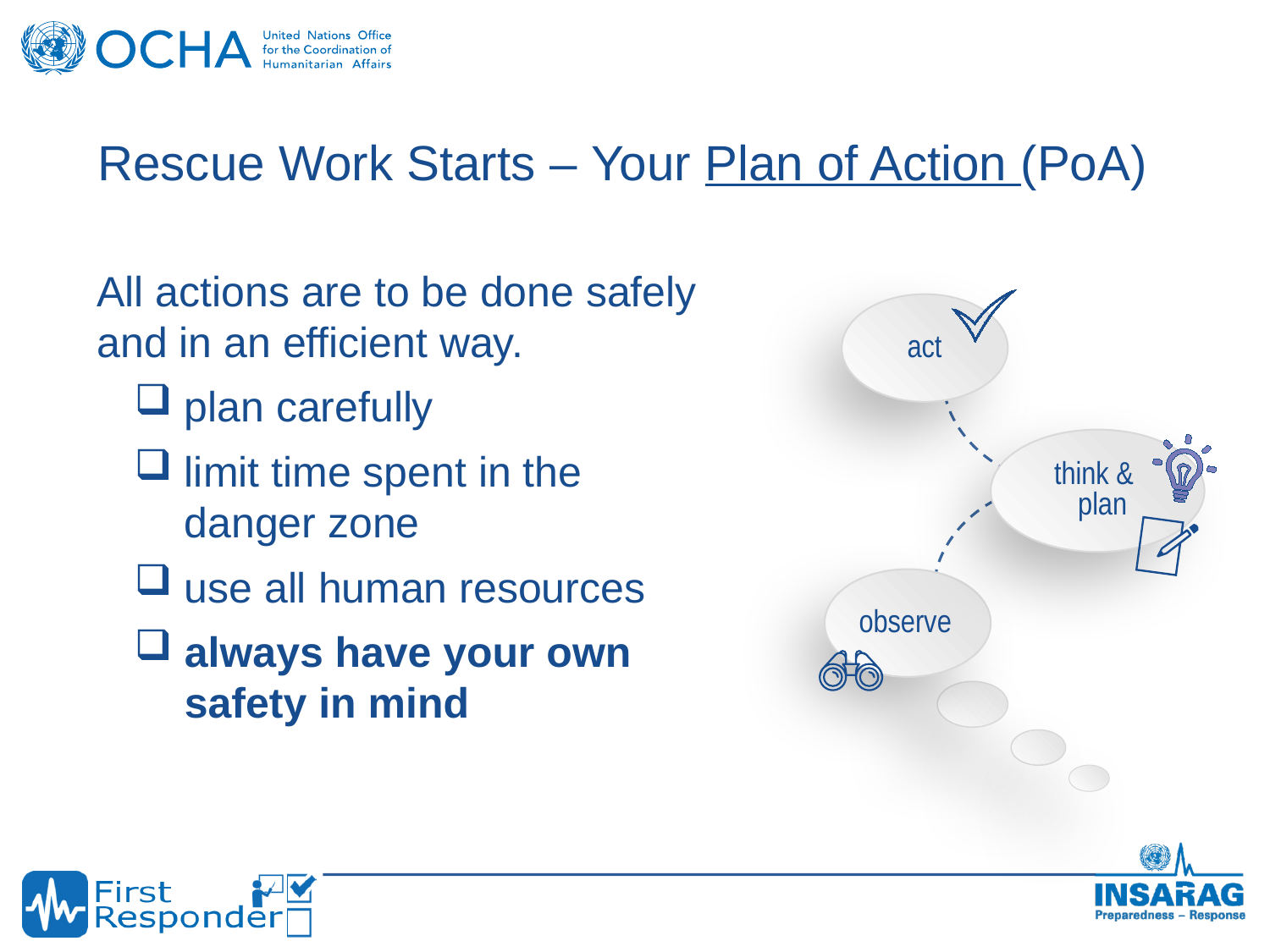

# Rescue Work Starts – Your Plan of Action (PoA)
All actions are to be done safely and in an efficient way.
plan carefully
limit time spent in the
danger zone
use all human resources
always have your own safety in mind

act

think &
  plan

observe